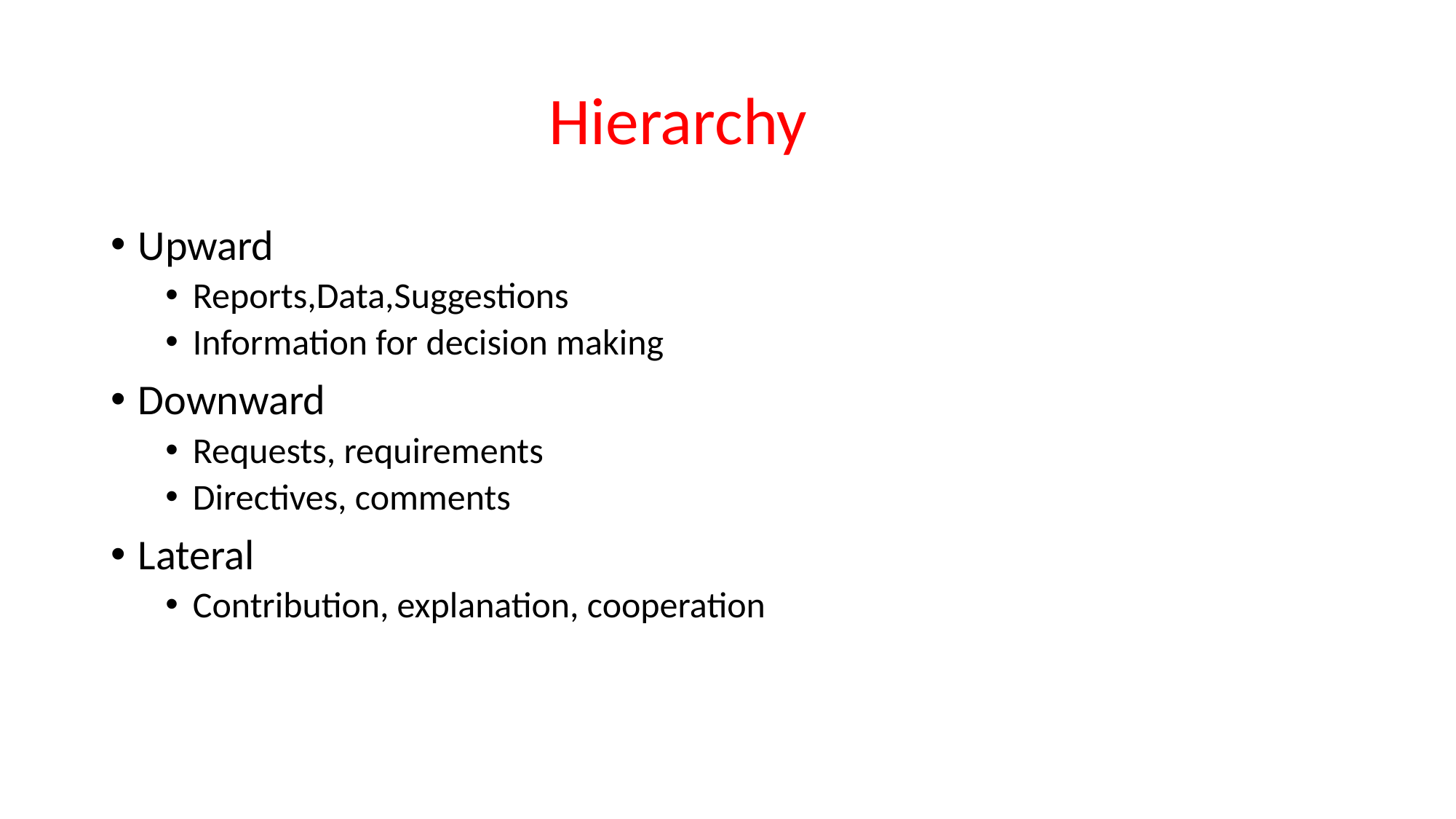

# Hierarchy
Upward
Reports,Data,Suggestions
Information for decision making
Downward
Requests, requirements
Directives, comments
Lateral
Contribution, explanation, cooperation